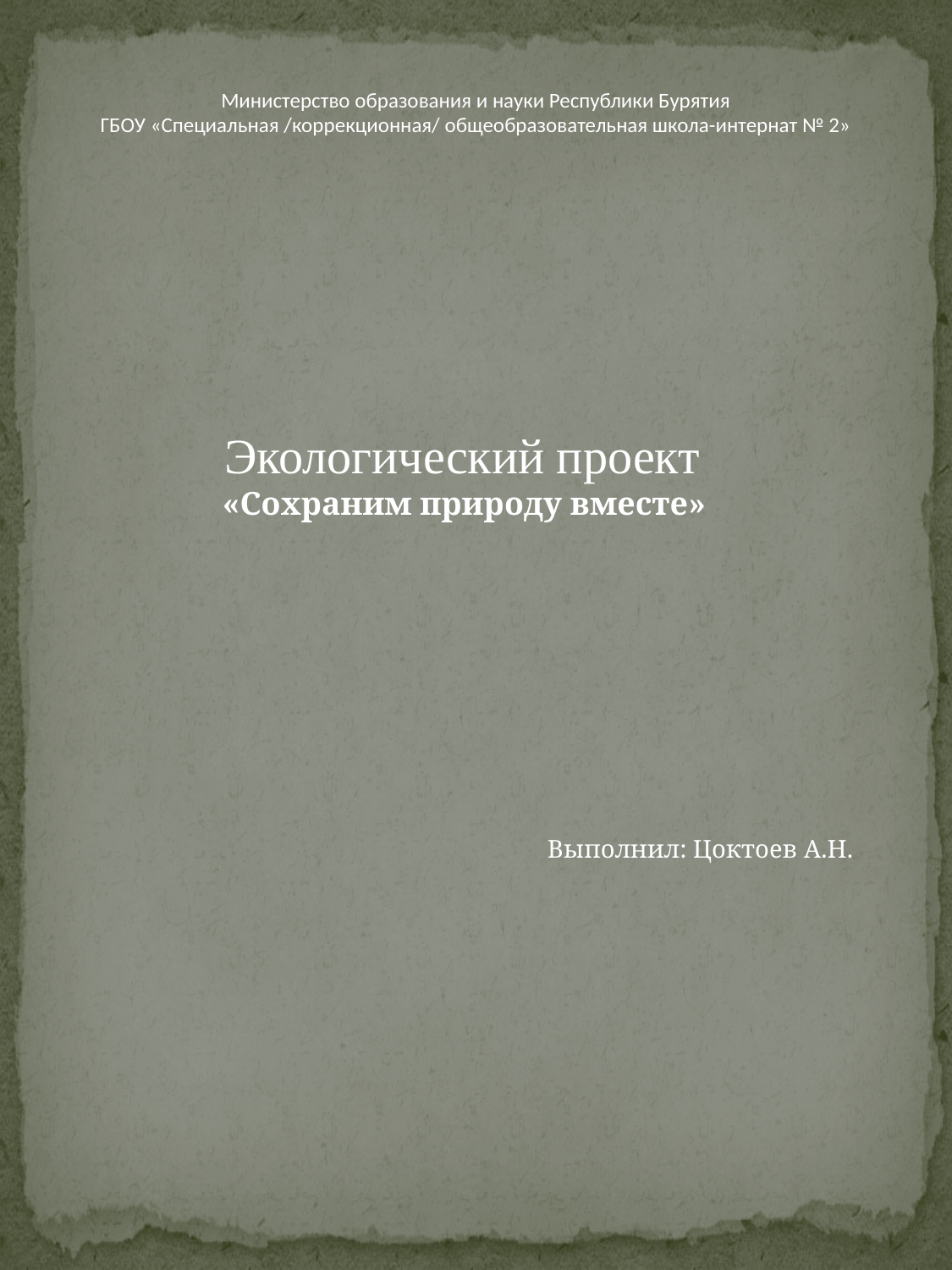

Министерство образования и науки Республики Бурятия
ГБОУ «Специальная /коррекционная/ общеобразовательная школа-интернат № 2»

Экологический проект
«Сохраним природу вместе»

 Выполнил: Цоктоев А.Н.